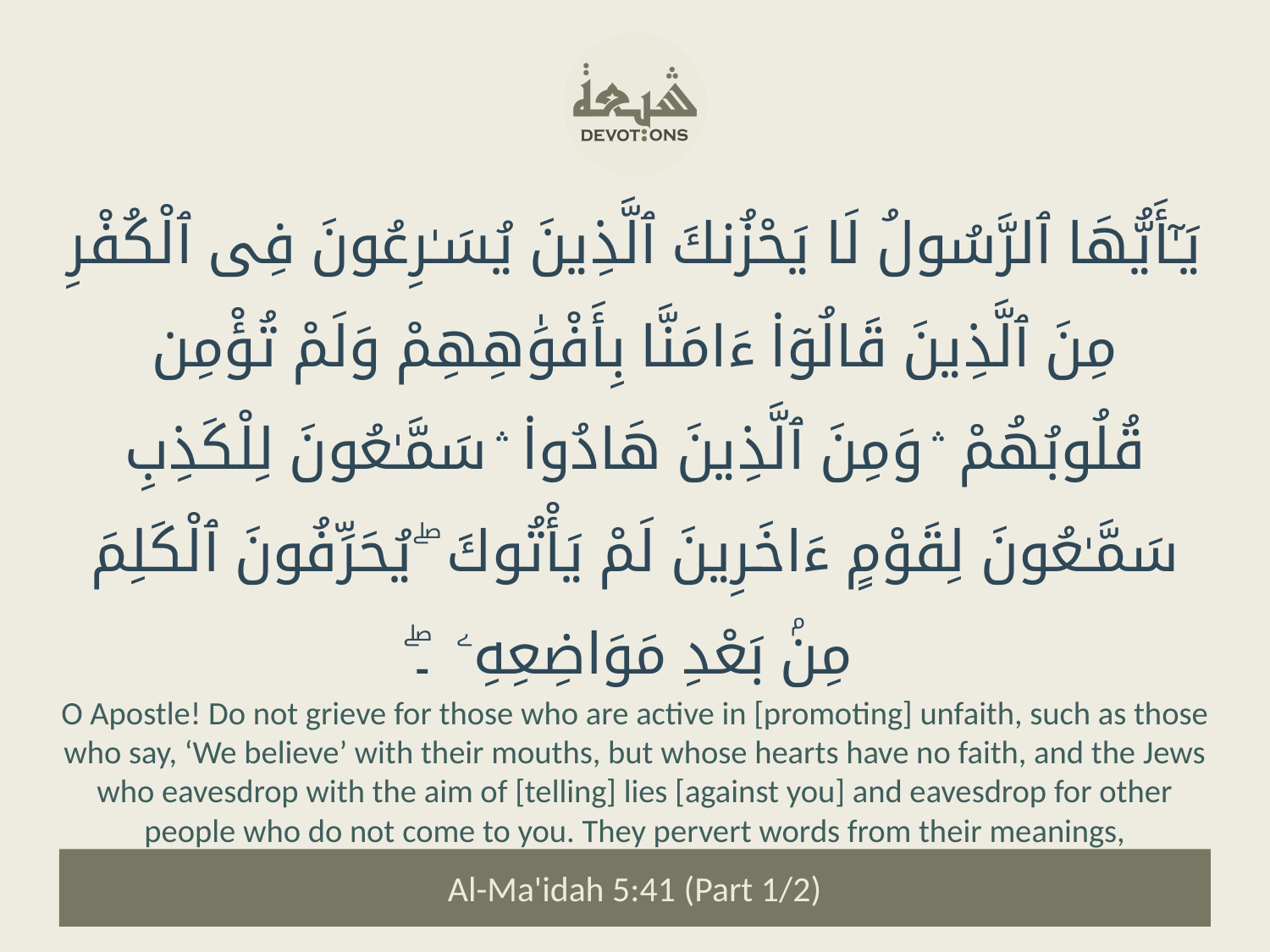

يَـٰٓأَيُّهَا ٱلرَّسُولُ لَا يَحْزُنكَ ٱلَّذِينَ يُسَـٰرِعُونَ فِى ٱلْكُفْرِ مِنَ ٱلَّذِينَ قَالُوٓا۟ ءَامَنَّا بِأَفْوَٰهِهِمْ وَلَمْ تُؤْمِن قُلُوبُهُمْ ۛ وَمِنَ ٱلَّذِينَ هَادُوا۟ ۛ سَمَّـٰعُونَ لِلْكَذِبِ سَمَّـٰعُونَ لِقَوْمٍ ءَاخَرِينَ لَمْ يَأْتُوكَ ۖ يُحَرِّفُونَ ٱلْكَلِمَ مِنۢ بَعْدِ مَوَاضِعِهِۦ  ۔ۖ
O Apostle! Do not grieve for those who are active in [promoting] unfaith, such as those who say, ‘We believe’ with their mouths, but whose hearts have no faith, and the Jews who eavesdrop with the aim of [telling] lies [against you] and eavesdrop for other people who do not come to you. They pervert words from their meanings,
Al-Ma'idah 5:41 (Part 1/2)